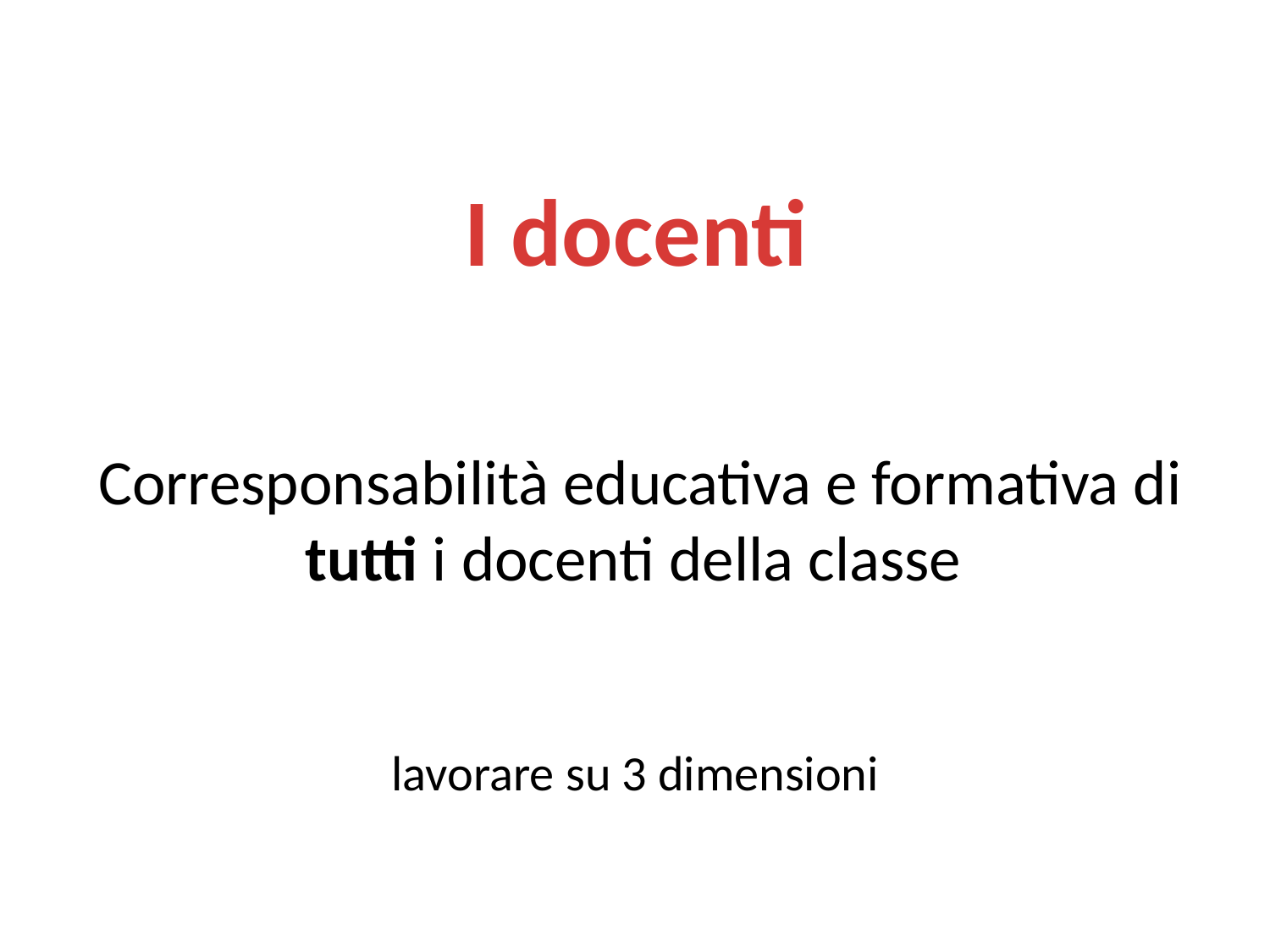

# I docenti

Corresponsabilità educativa e formativa di tutti i docenti della classe

lavorare su 3 dimensioni